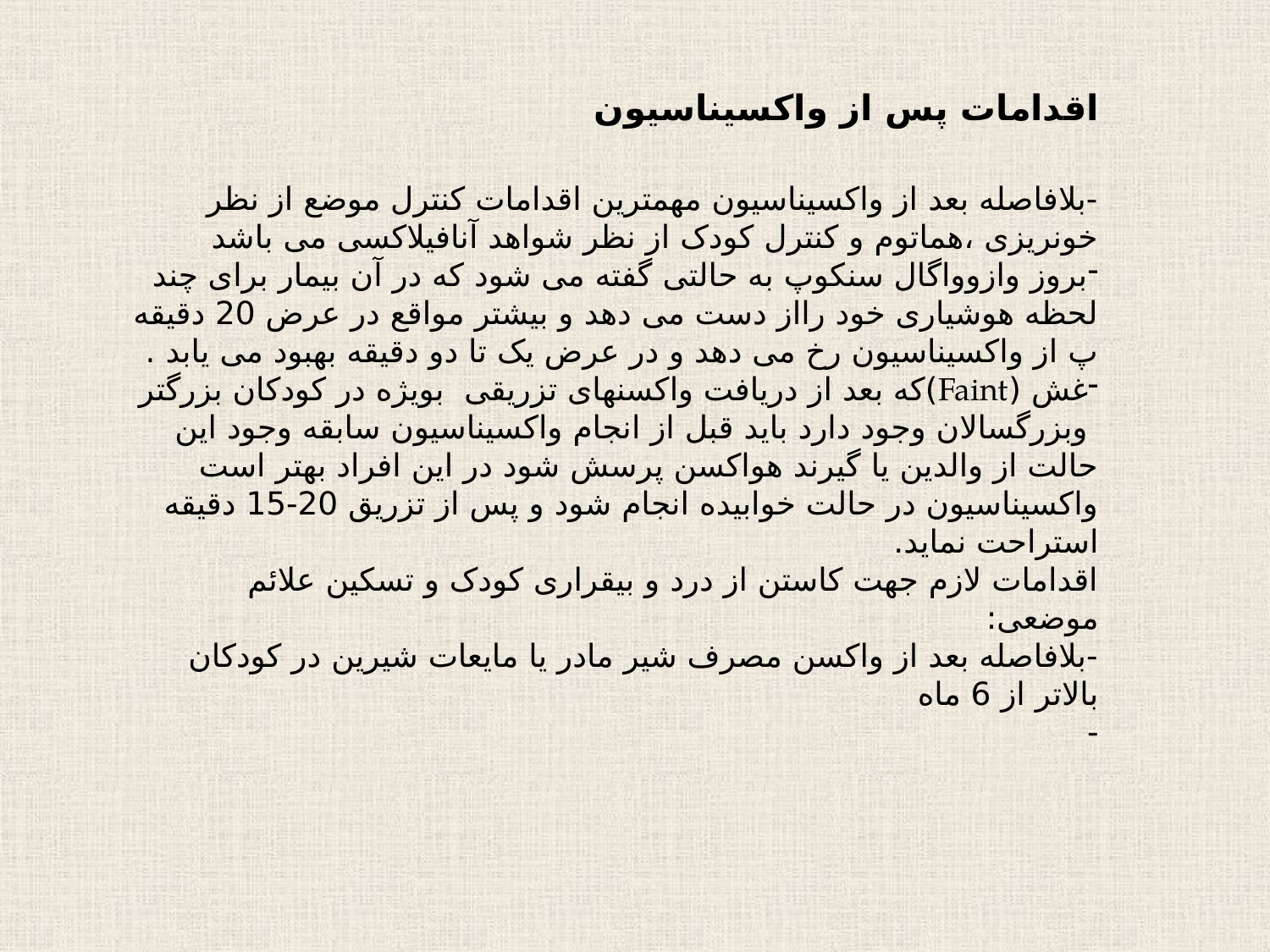

اقدامات پس از واکسیناسیون

-بلافاصله بعد از واکسیناسیون مهمترین اقدامات کنترل موضع از نظر خونریزی ،هماتوم و کنترل کودک از نظر شواهد آنافیلاکسی می باشد
بروز وازوواگال سنکوپ به حالتی گفته می شود که در آن بیمار برای چند لحظه هوشیاری خود رااز دست می دهد و بیشتر مواقع در عرض 20 دقیقه پ از واکسیناسیون رخ می دهد و در عرض یک تا دو دقیقه بهبود می یابد .
غش (Faint)که بعد از دریافت واکسنهای تزریقی  بویژه در کودکان بزرگتر  وبزرگسالان وجود دارد باید قبل از انجام واکسیناسیون سابقه وجود این حالت از والدین یا گیرند هواکسن پرسش شود در این افراد بهتر است واکسیناسیون در حالت خوابیده انجام شود و پس از تزریق 20-15 دقیقه استراحت نماید.
اقدامات لازم جهت کاستن از درد و بیقراری کودک و تسکین علائم موضعی:
-بلافاصله بعد از واکسن مصرف شیر مادر یا مایعات شیرین در کودکان بالاتر از 6 ماه
-